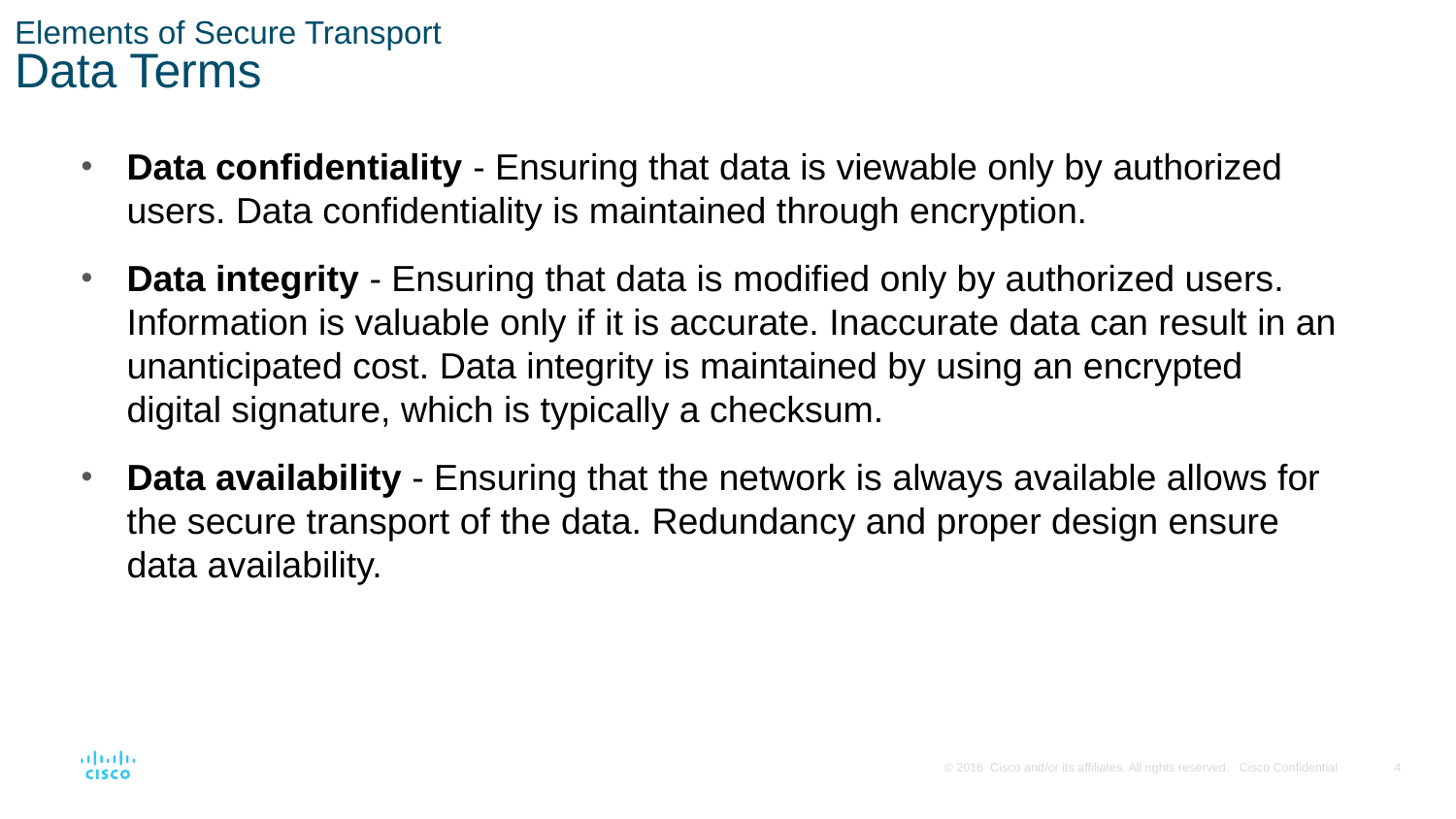

# Elements of Secure Transport Data Terms
Data confidentiality - Ensuring that data is viewable only by authorized users. Data confidentiality is maintained through encryption.
Data integrity - Ensuring that data is modified only by authorized users. Information is valuable only if it is accurate. Inaccurate data can result in an unanticipated cost. Data integrity is maintained by using an encrypted digital signature, which is typically a checksum.
Data availability - Ensuring that the network is always available allows for the secure transport of the data. Redundancy and proper design ensure data availability. encryption.
Data confidentiality: Ensuring that data is viewable only by authorized users. Data confidentiality is maintained through encryption.